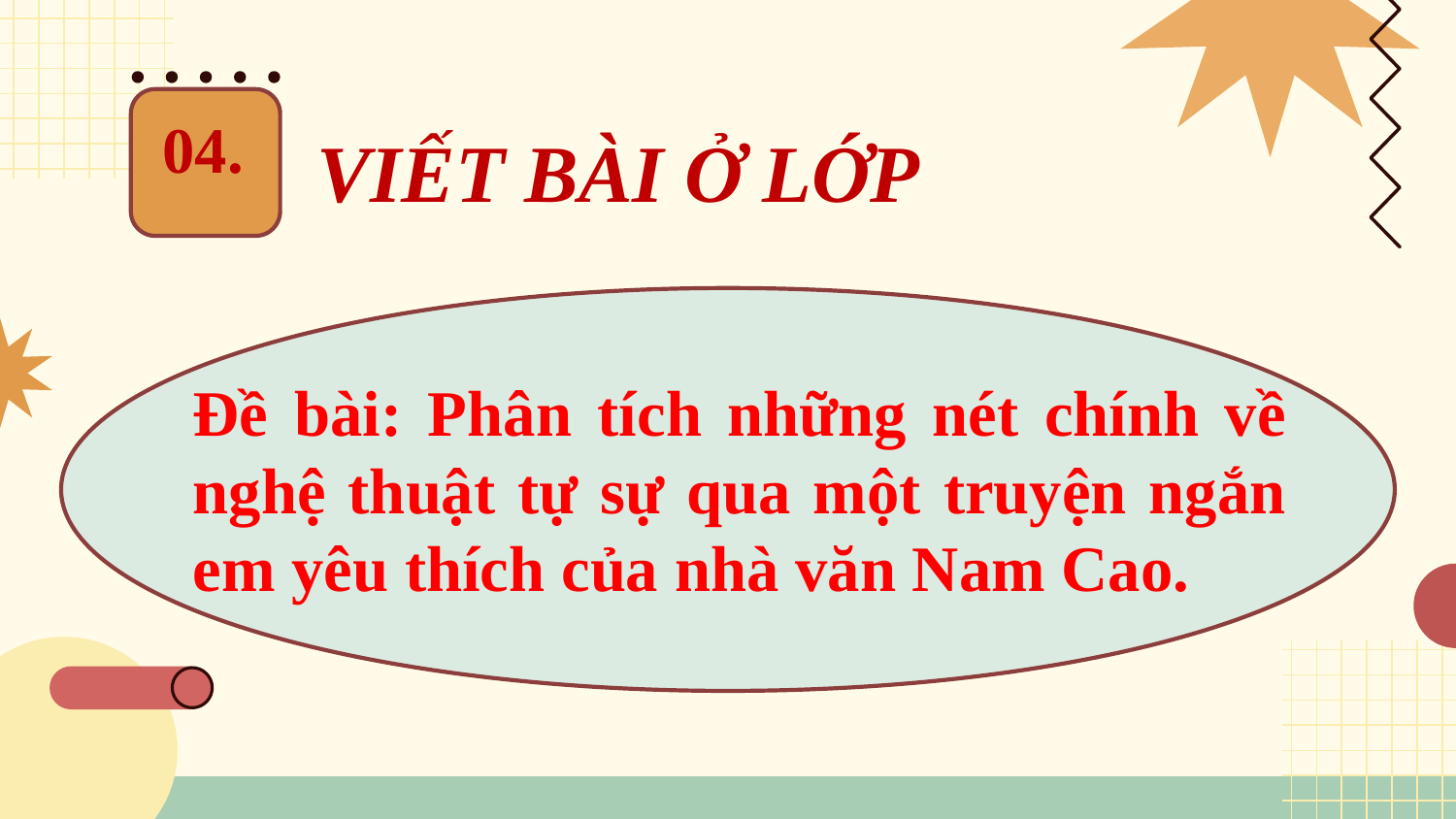

04.
VIẾT BÀI Ở LỚP

Đề bài: Phân tích những nét chính về nghệ thuật tự sự qua một truyện ngắn em yêu thích của nhà văn Nam Cao.